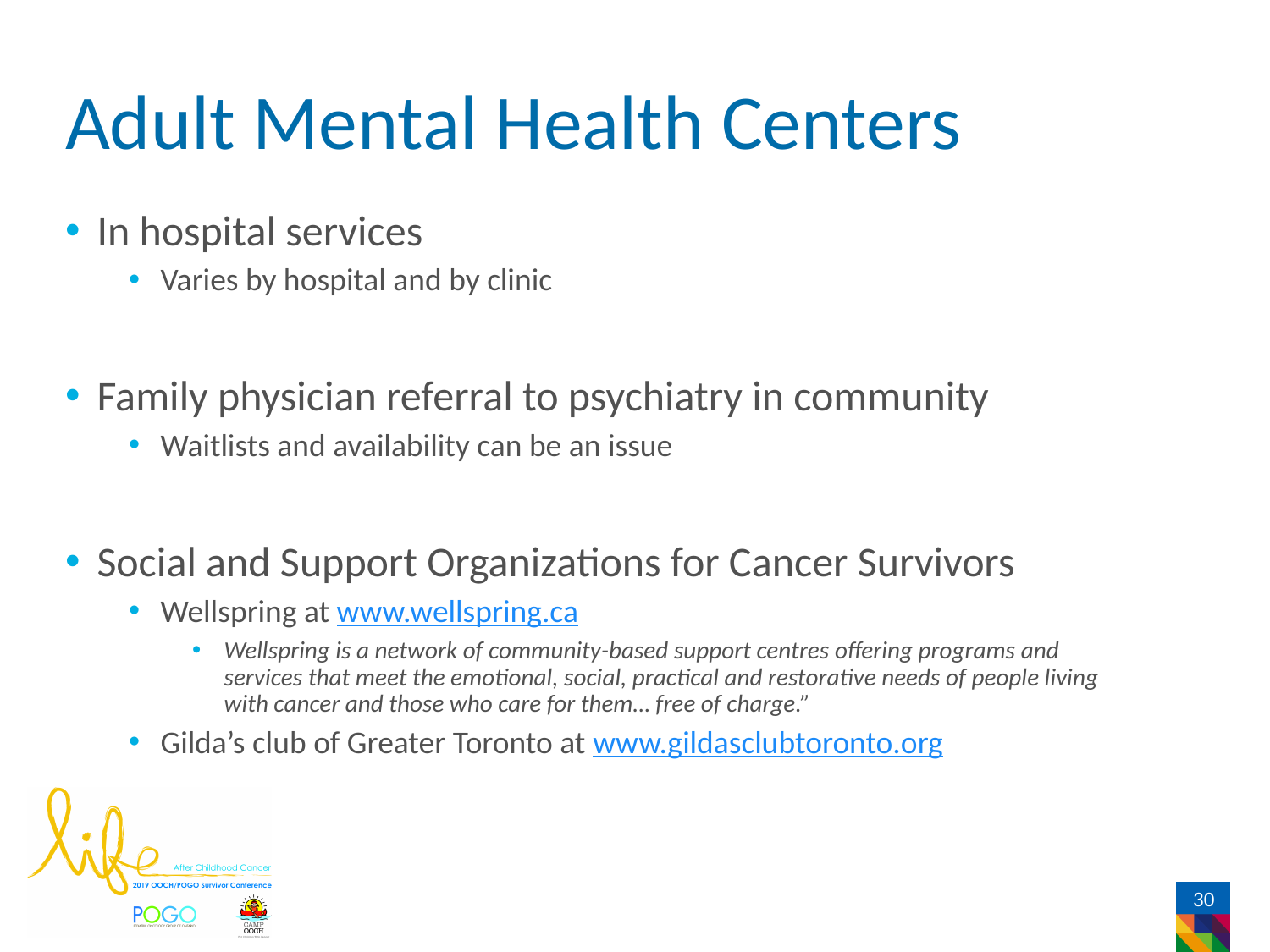

# Adult Mental Health Centers
In hospital services
Varies by hospital and by clinic

Family physician referral to psychiatry in community
Waitlists and availability can be an issue

Social and Support Organizations for Cancer Survivors
Wellspring at www.wellspring.ca
Wellspring is a network of community-based support centres offering programs and services that meet the emotional, social, practical and restorative needs of people living with cancer and those who care for them… free of charge.”
Gilda’s club of Greater Toronto at www.gildasclubtoronto.org